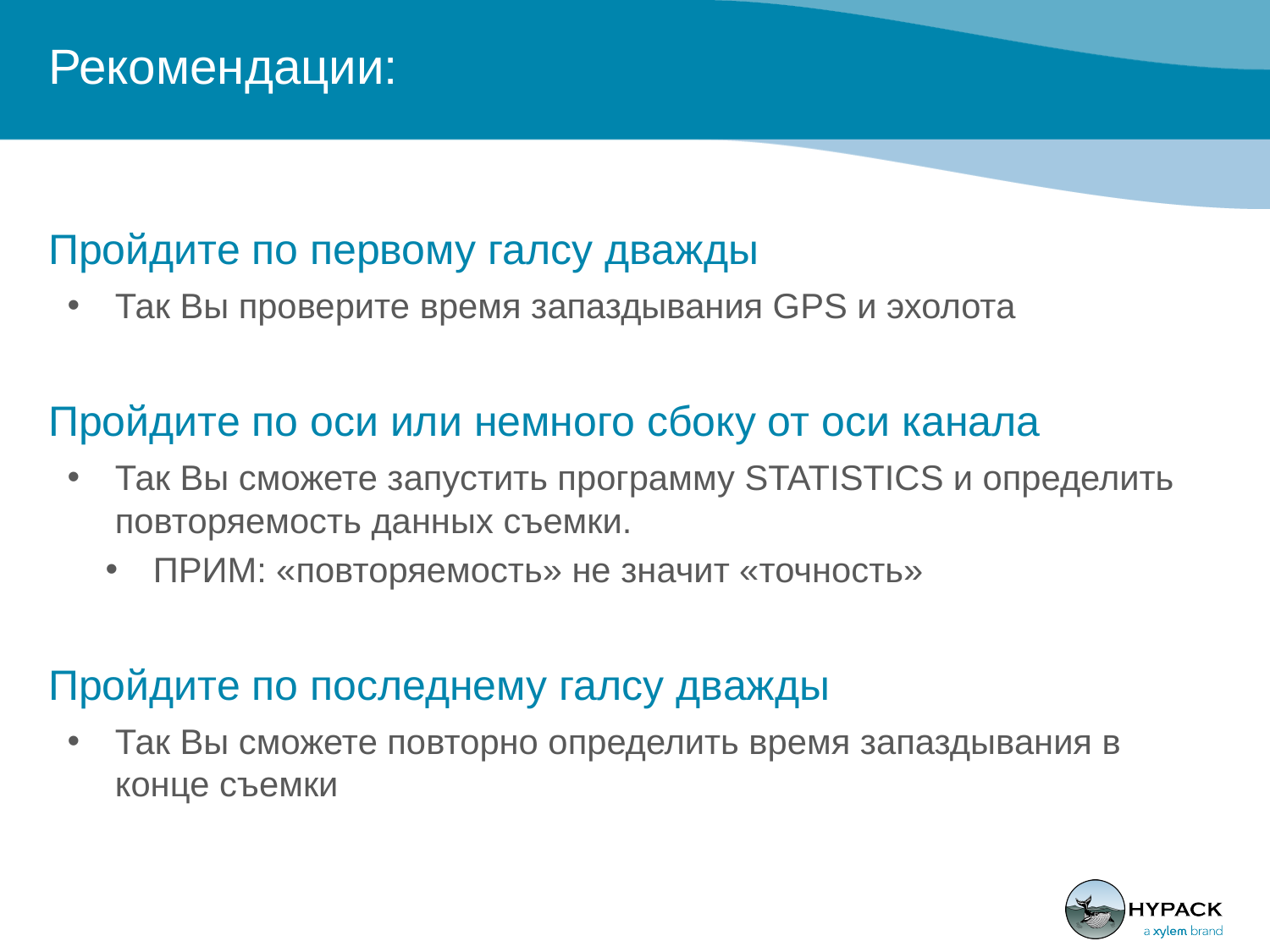

# Рекомендации:
Пройдите по первому галсу дважды
Так Вы проверите время запаздывания GPS и эхолота

Пройдите по оси или немного сбоку от оси канала
Так Вы сможете запустить программу STATISTICS и определить повторяемость данных съемки.
ПРИМ: «повторяемость» не значит «точность»

Пройдите по последнему галсу дважды
Так Вы сможете повторно определить время запаздывания в конце съемки